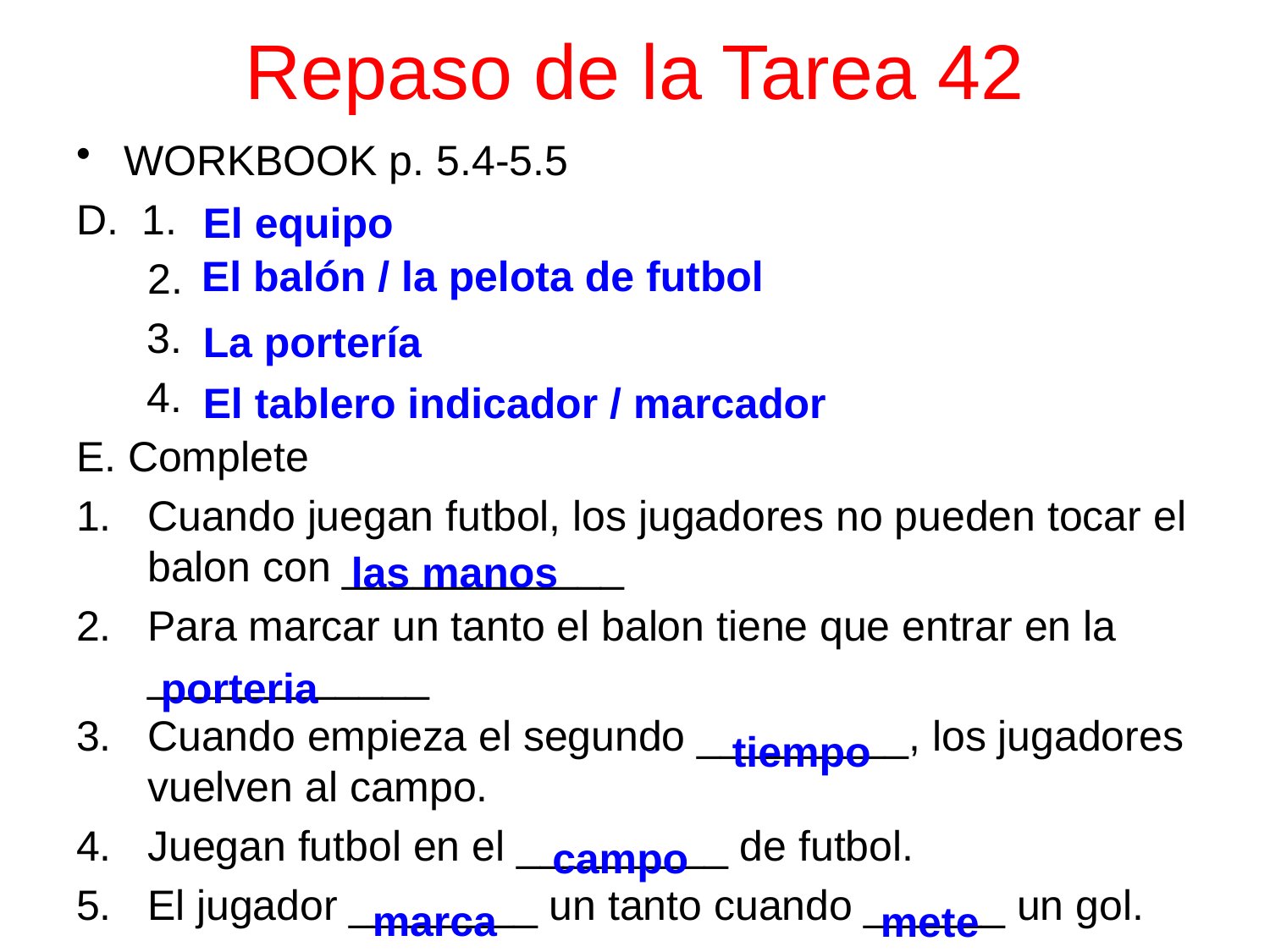

# Repaso de la Tarea 42
WORKBOOK p. 5.4-5.5
D.  1.
	  2.
      3.
      4.
E. Complete
Cuando juegan futbol, los jugadores no pueden tocar el balon con ____________
Para marcar un tanto el balon tiene que entrar en la ____________
Cuando empieza el segundo _________, los jugadores vuelven al campo.
Juegan futbol en el _________ de futbol.
El jugador ________ un tanto cuando ______ un gol.
El equipo
El balón / la pelota de futbol
La portería
El tablero indicador / marcador
las manos
porteria
tiempo
campo
marca
mete